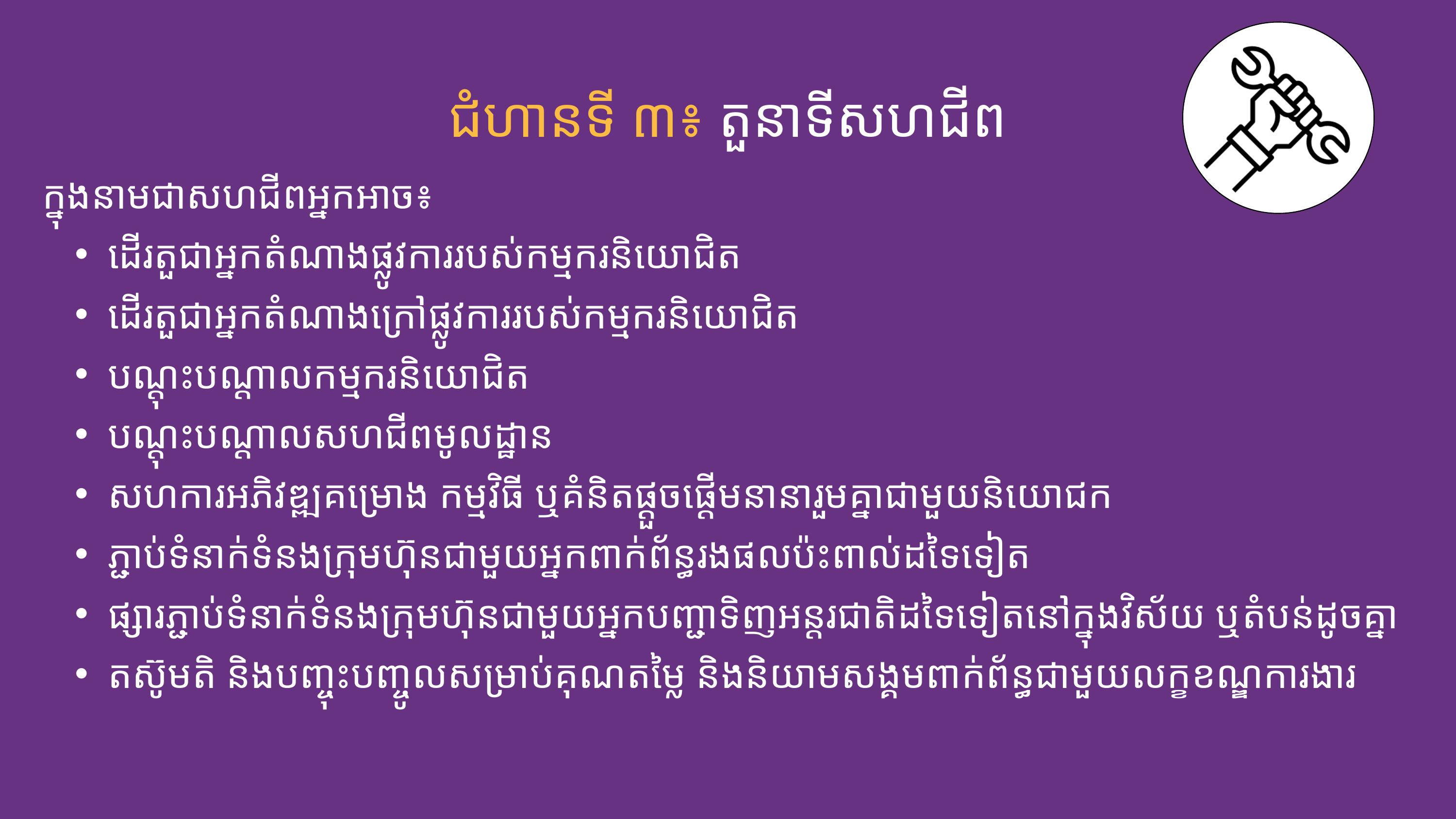

ជំហាន​ទី ៣៖ តួនាទីសហជីព
ក្នុង​នាមជាសហជីព​អ្នក​អាច៖
ដើរតួជាអ្នក​តំណាង​ផ្លូវការរបស់កម្មករនិយោជិត
ដើរតួជា​អ្នកតំណាង​ក្រៅផ្លូវការរបស់កម្មករនិយោជិត
បណ្ដុះបណ្ដាល​កម្មករនិយោជិត
​បណ្ដុះបណ្ដាល​សហជីពមូលដ្ឋាន​
សហការ​អភិវឌ្ឍ​គម្រោង កម្មវិធី ឬគំនិត​ផ្ដួច​ផ្ដើម​នានា​រួម​គ្នាជាមួយនិយោជក
ភ្ជាប់​ទំនាក់​ទំនង​ក្រុម​ហ៊ុន​ជាមួយអ្នក​ពាក់​ព័ន្ធ​រង​ផលប៉ះពាល់ដទៃទៀត
ផ្សារភ្ជាប់​ទំនាក់​ទំនង​ក្រុម​ហ៊ុនជាមួយ​អ្នក​បញ្ជា​ទិញអន្តរជាតិដទៃទៀតនៅក្នុង​វិស័យ​ ឬតំបន់ដូចគ្នា
តស៊ូមតិ និង​បញ្ចុះបញ្ចូលសម្រាប់​គុណតម្លៃ និង​និយាម​សង្គមពាក់ព័ន្ធជាមួយ​លក្ខខណ្ឌ​ការងារ